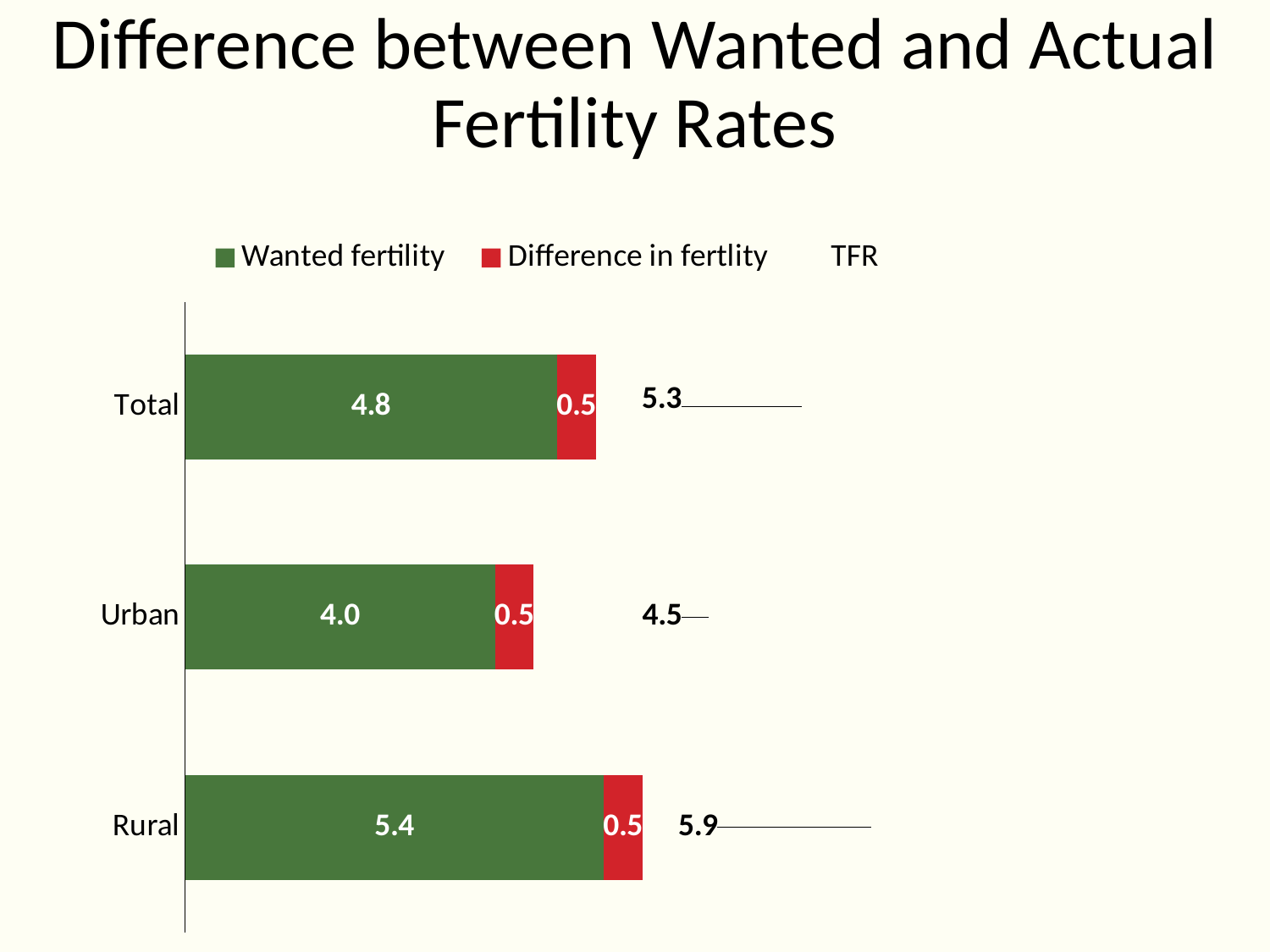

# Difference between Wanted and Actual Fertility Rates

### Chart

| Category | Wanted fertility | Difference in fertlity | TFR |
|---|---|---|---|
| Rural | 5.4 | 0.5 | 5.9 |
| Urban | 4.0 | 0.5 | 4.5 |
| Total | 4.8 | 0.5 | 5.3 |